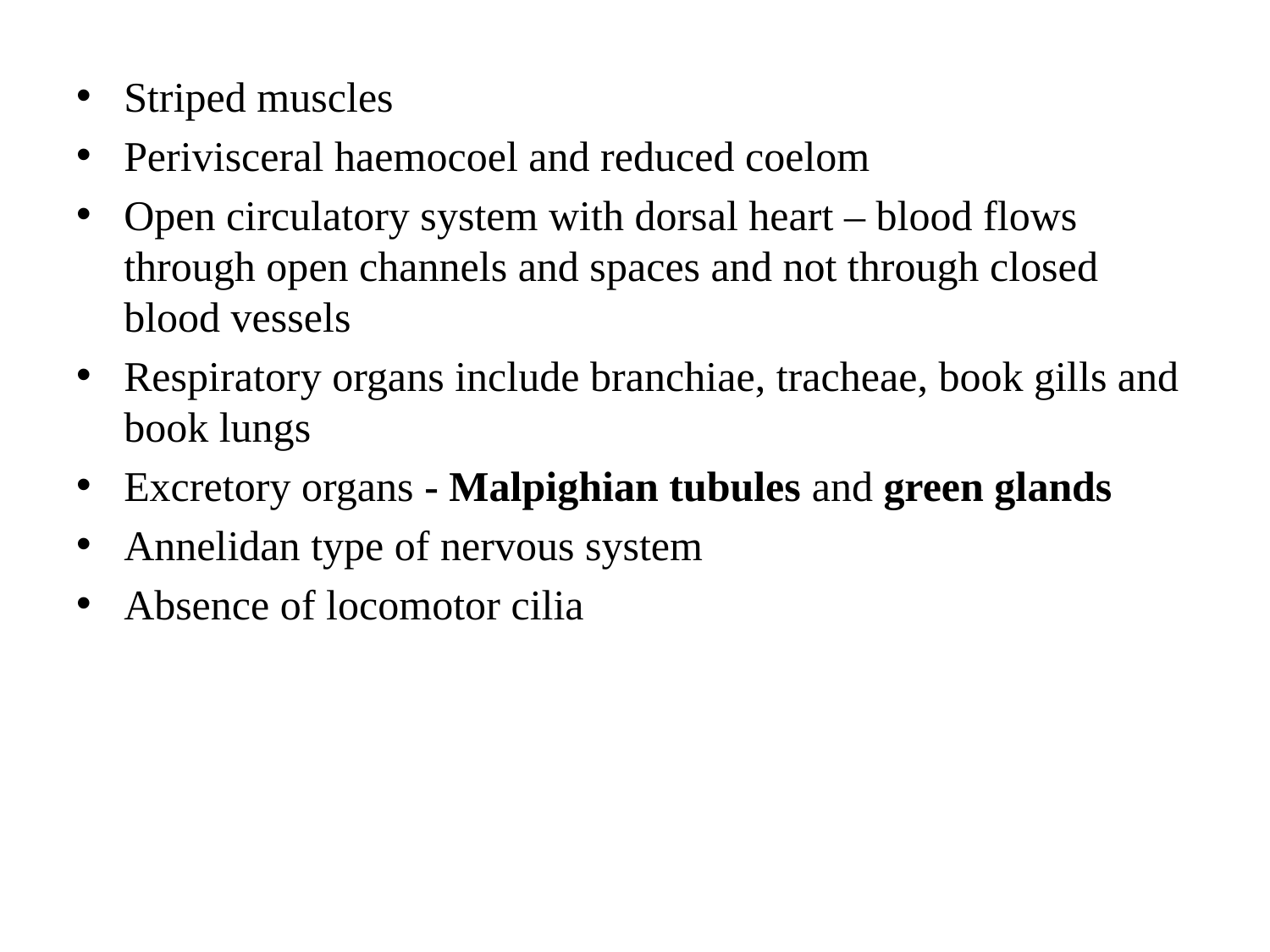

Striped muscles
Perivisceral haemocoel and reduced coelom
Open circulatory system with dorsal heart – blood flows through open channels and spaces and not through closed blood vessels
Respiratory organs include branchiae, tracheae, book gills and book lungs
Excretory organs - Malpighian tubules and green glands
Annelidan type of nervous system
Absence of locomotor cilia